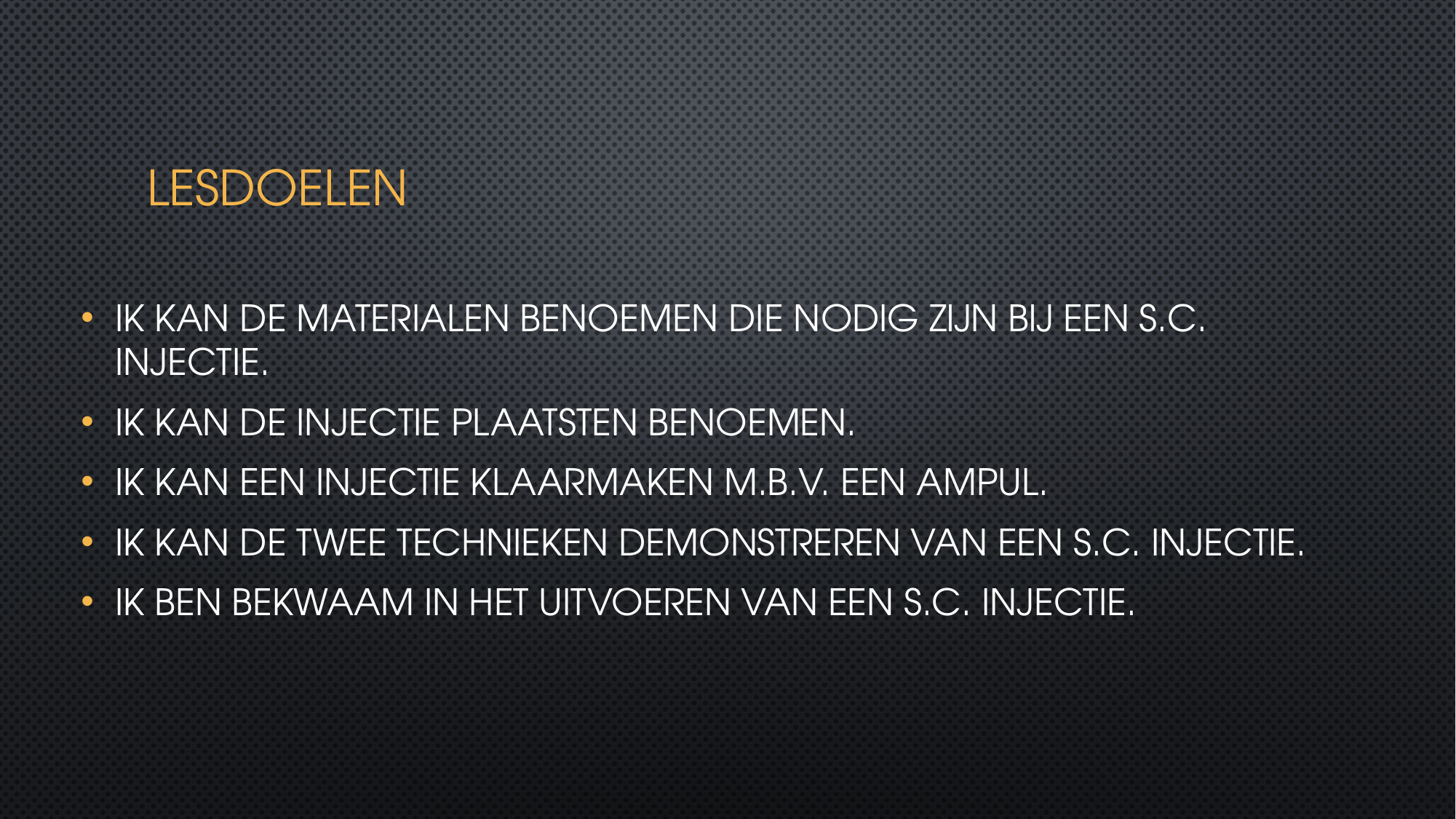

# lesdoelen
Ik kan de materialen benoemen die nodig zijn bij een S.C. injectie.
Ik kan de injectie plaatsten benoemen.
Ik kan een injectie klaarmaken m.b.v. een ampul.
Ik kan de twee technieken demonstreren van een S.C. injectie.
Ik ben bekwaam in het uitvoeren van een S.C. injectie.